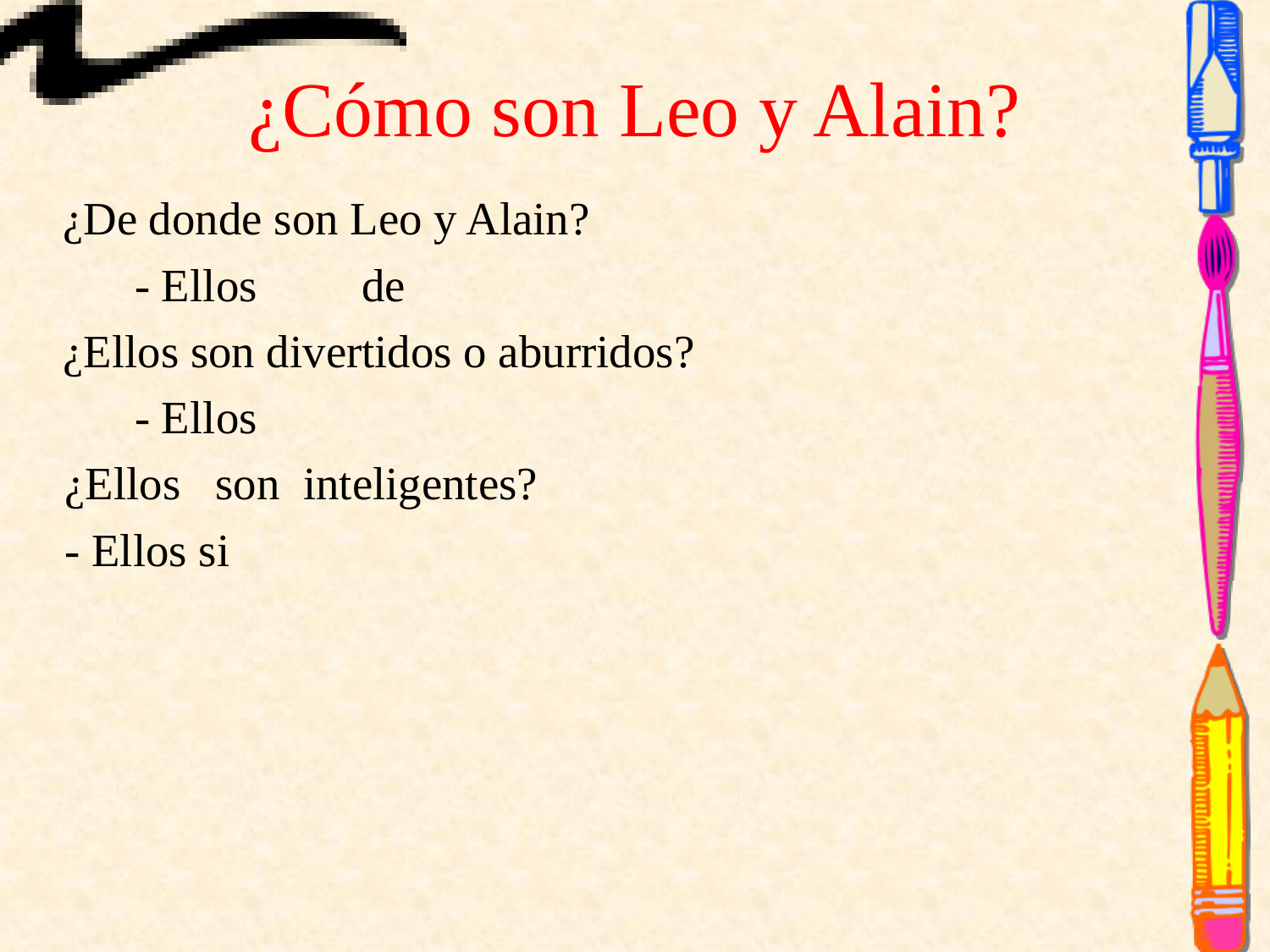

# ¿Cómo son Leo y Alain?

	¿De donde son Leo y Alain?
             - Ellos         de
	¿Ellos son divertidos o aburridos?
             - Ellos
       ¿Ellos   son  inteligentes?
       - Ellos si